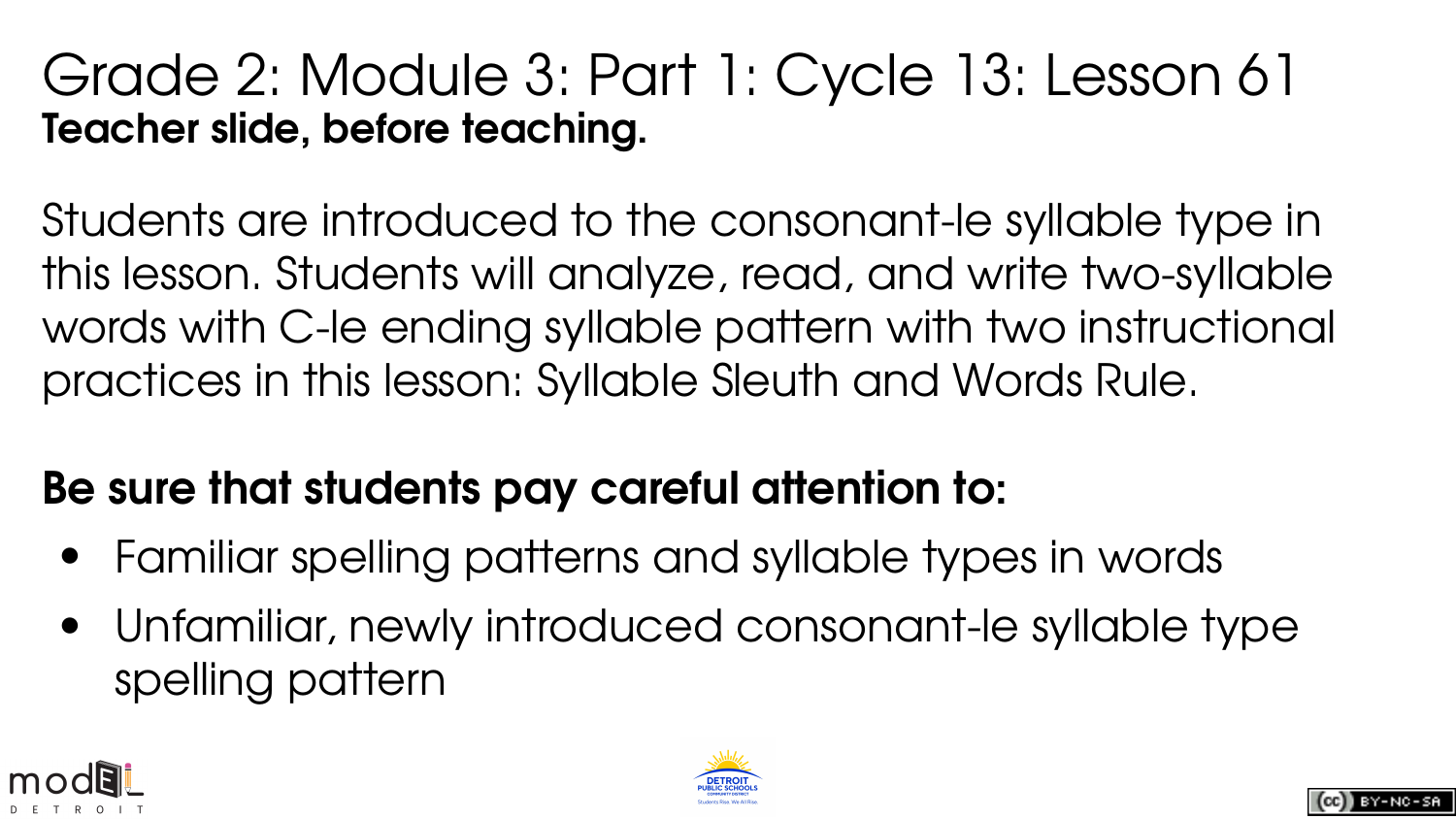

# Grade 2: Module 3: Part 1: Cycle 13: Lesson 61
Teacher slide, before teaching.
Students are introduced to the consonant-le syllable type in this lesson. Students will analyze, read, and write two-syllable words with C-le ending syllable pattern with two instructional practices in this lesson: Syllable Sleuth and Words Rule.

Be sure that students pay careful attention to:
Familiar spelling patterns and syllable types in words
Unfamiliar, newly introduced consonant-le syllable type spelling pattern